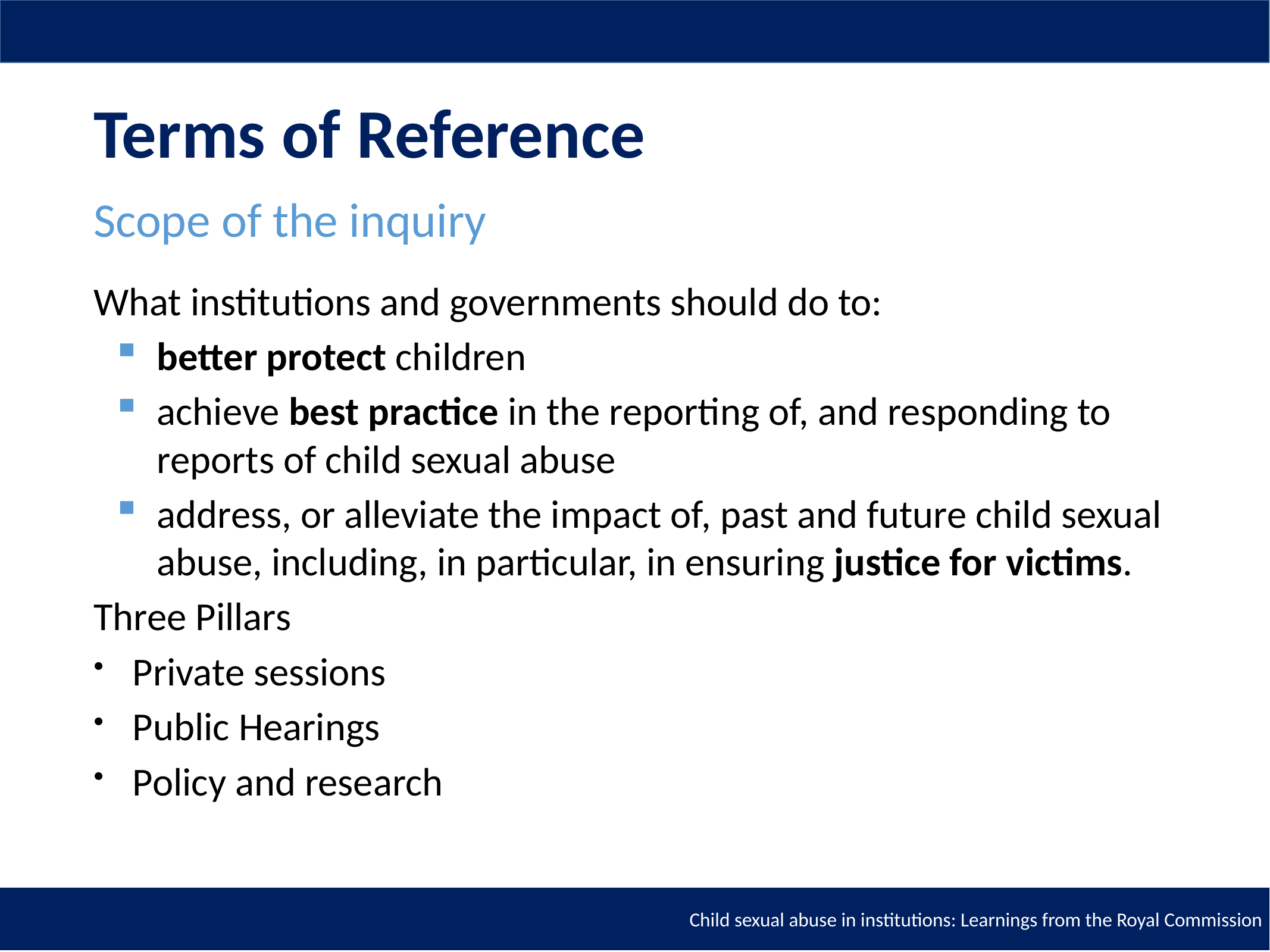

# Terms of Reference
Scope of the inquiry
What institutions and governments should do to:
better protect children
achieve best practice in the reporting of, and responding to reports of child sexual abuse
address, or alleviate the impact of, past and future child sexual abuse, including, in particular, in ensuring justice for victims.
Three Pillars
Private sessions
Public Hearings
Policy and research

Child sexual abuse in institutions: Learnings from the Royal Commission